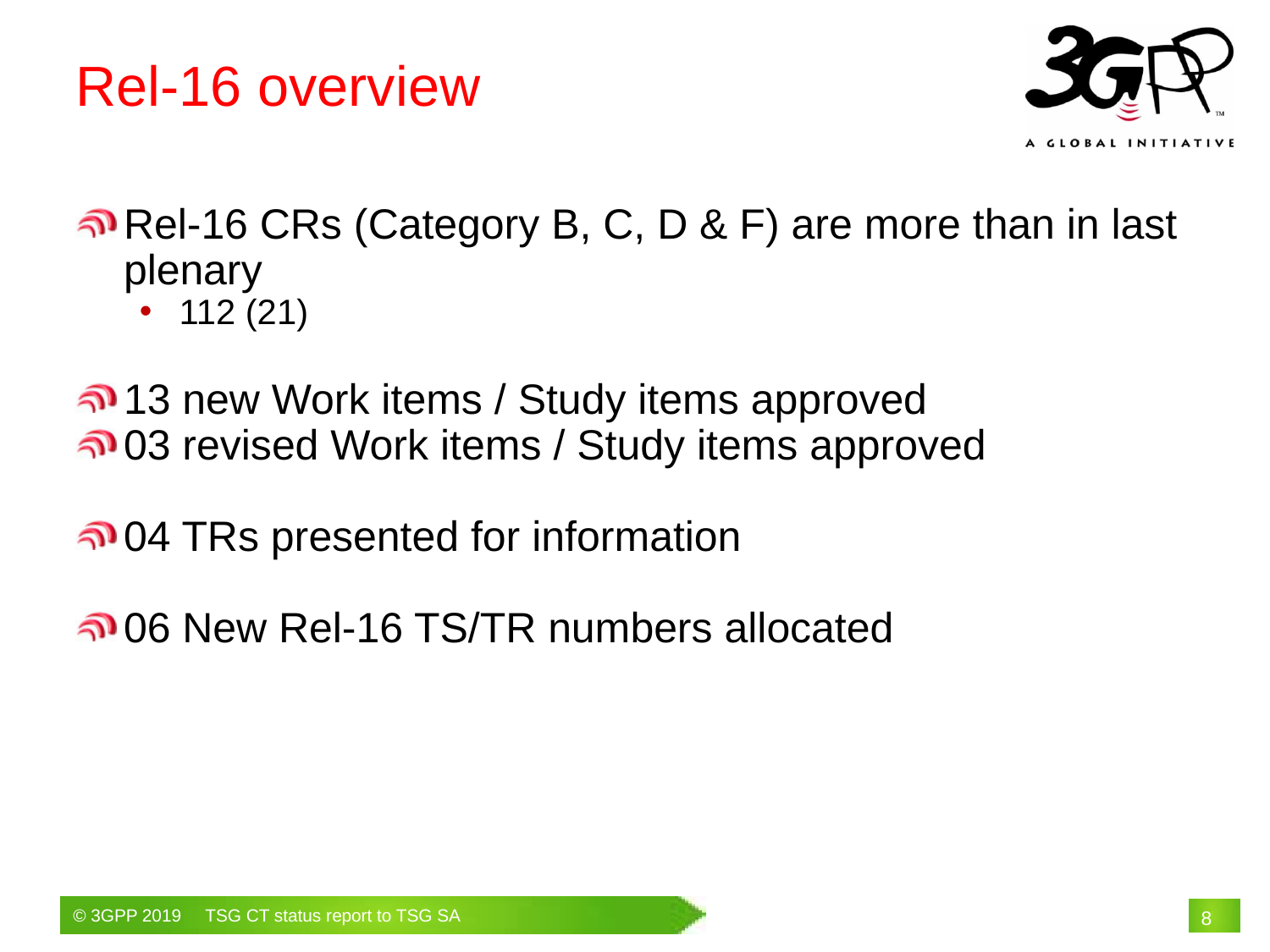

Rel-16 overview

Rel-16 CRs (Category B, C, D & F) are more than in last plenary
112 (21)

13 new Work items / Study items approved
03 revised Work items / Study items approved

04 TRs presented for information

06 New Rel-16 TS/TR numbers allocated

# 8